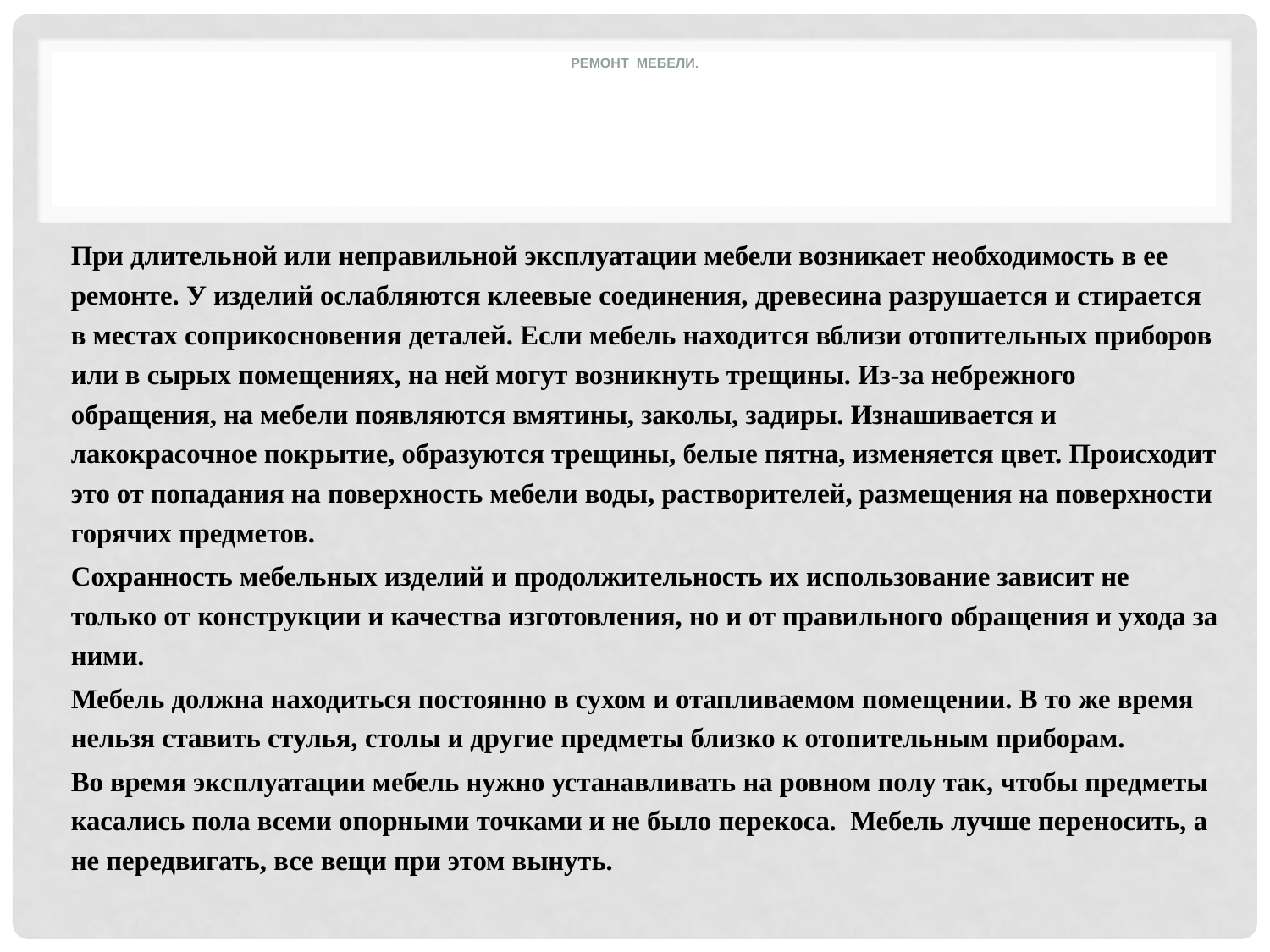

# РЕМОНТ  МЕБЕЛИ.
При длительной или неправильной эксплуатации мебели возникает необходимость в ее ремонте. У изделий ослабляются клеевые соединения, древесина разрушается и стирается в местах соприкосновения деталей. Если мебель находится вблизи отопительных приборов или в сырых помещениях, на ней могут возникнуть трещины. Из-за небрежного обращения, на мебели появляются вмятины, заколы, задиры. Изнашивается и лакокрасочное покрытие, образуются трещины, белые пятна, изменяется цвет. Происходит это от попадания на поверхность мебели воды, растворителей, размещения на поверхности горячих предметов.
Сохранность мебельных изделий и продолжительность их использование зависит не только от конструкции и качества изготовления, но и от правильного обращения и ухода за ними.
Мебель должна находиться постоянно в сухом и отапливаемом помещении. В то же время нельзя ставить стулья, столы и другие предметы близко к отопительным приборам.
Во время эксплуатации мебель нужно устанавливать на ровном полу так, чтобы предметы касались пола всеми опорными точками и не было перекоса.  Мебель лучше переносить, а не передвигать, все вещи при этом вынуть.